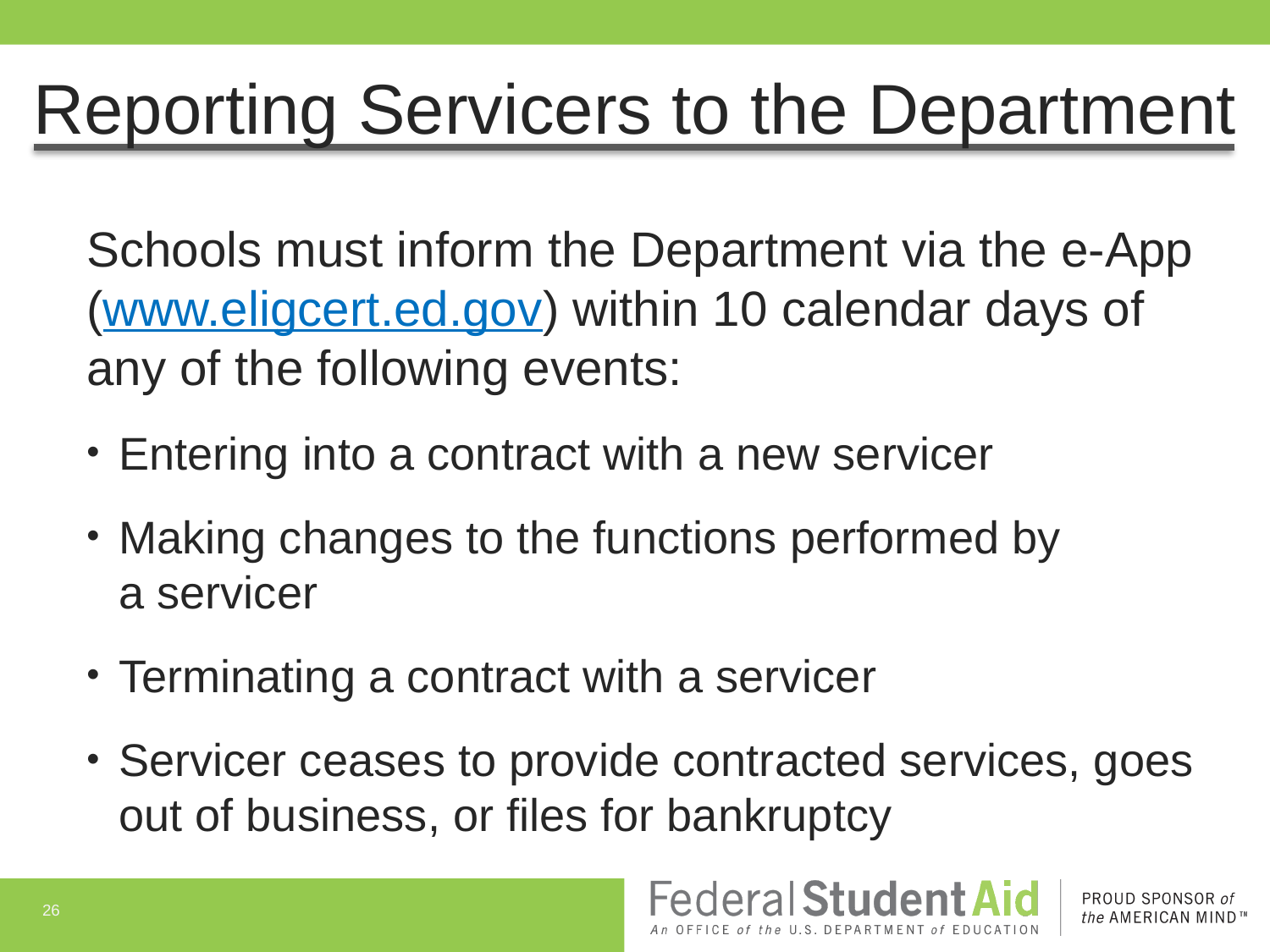

# Reporting Servicers to the Department
Schools must inform the Department via the e-App (www.eligcert.ed.gov) within 10 calendar days of any of the following events:

Entering into a contract with a new servicer

Making changes to the functions performed by
a servicer

Terminating a contract with a servicer

Servicer ceases to provide contracted services, goes out of business, or files for bankruptcy

26